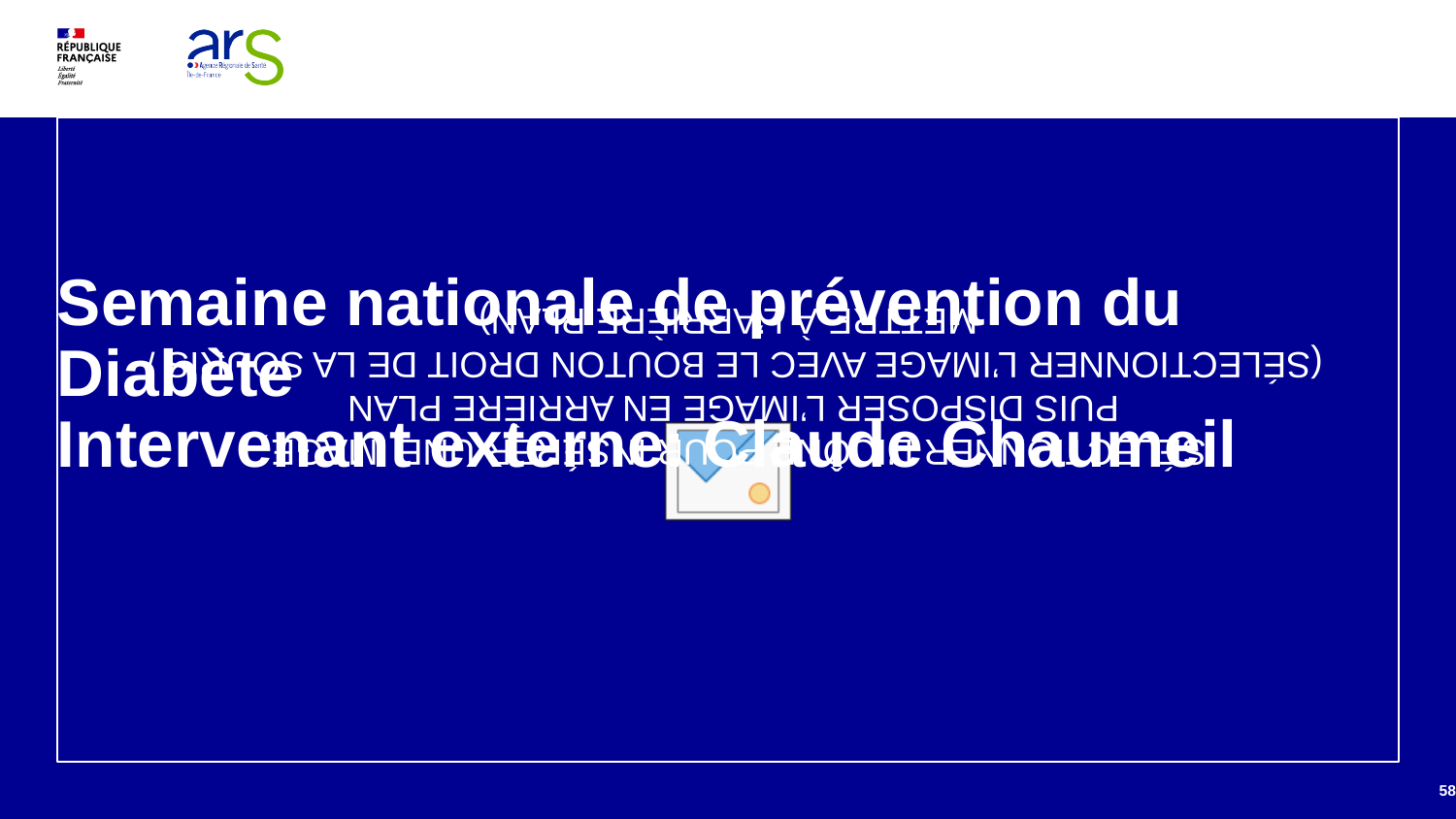

# Semaine nationale de prévention du Diabète Intervenant externe: Claude Chaumeil
58